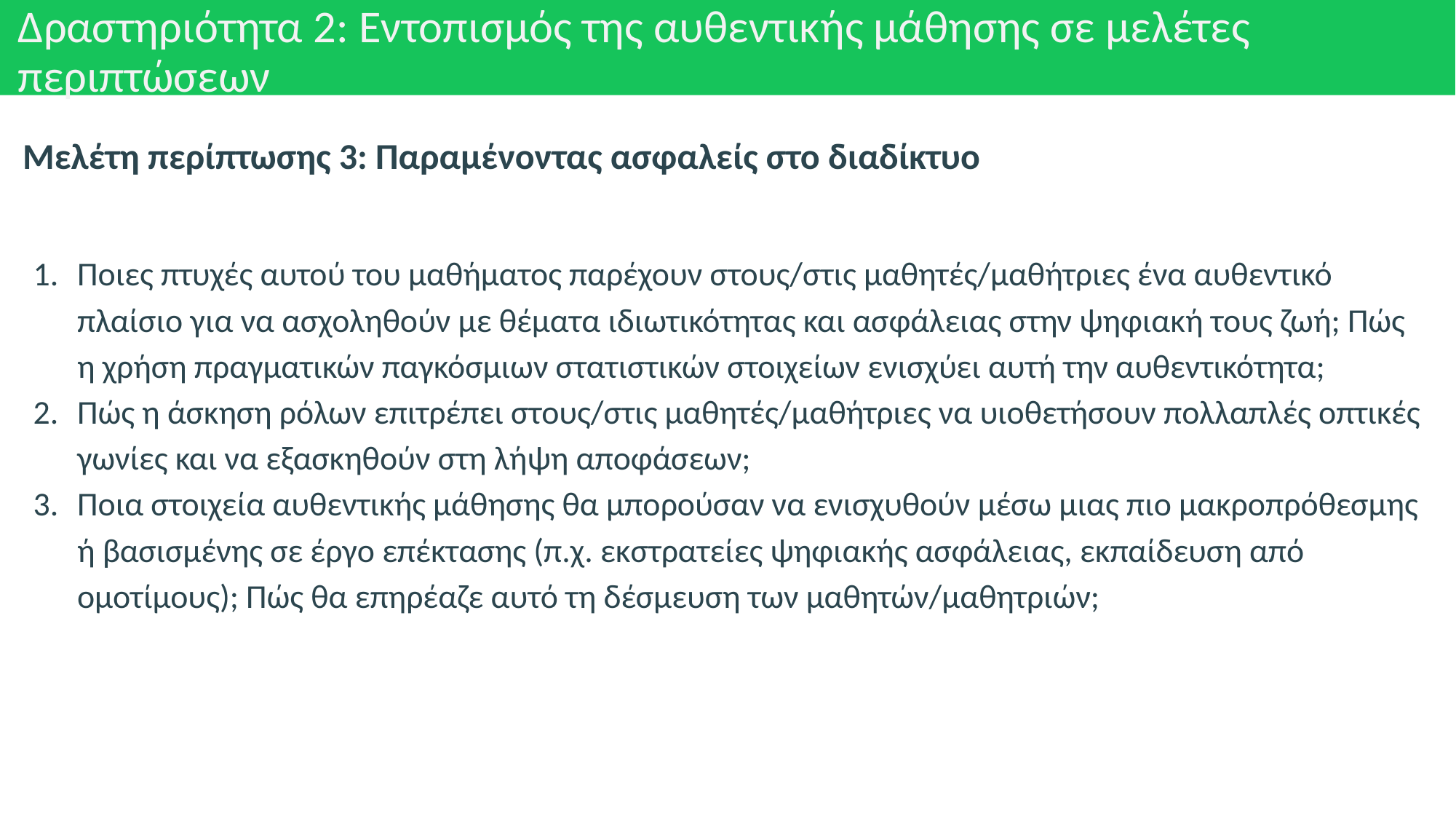

# Δραστηριότητα 2: Εντοπισμός της αυθεντικής μάθησης σε μελέτες περιπτώσεων
Μελέτη περίπτωσης 3: Παραμένοντας ασφαλείς στο διαδίκτυο

Ποιες πτυχές αυτού του μαθήματος παρέχουν στους/στις μαθητές/μαθήτριες ένα αυθεντικό πλαίσιο για να ασχοληθούν με θέματα ιδιωτικότητας και ασφάλειας στην ψηφιακή τους ζωή; Πώς η χρήση πραγματικών παγκόσμιων στατιστικών στοιχείων ενισχύει αυτή την αυθεντικότητα;
Πώς η άσκηση ρόλων επιτρέπει στους/στις μαθητές/μαθήτριες να υιοθετήσουν πολλαπλές οπτικές γωνίες και να εξασκηθούν στη λήψη αποφάσεων;
Ποια στοιχεία αυθεντικής μάθησης θα μπορούσαν να ενισχυθούν μέσω μιας πιο μακροπρόθεσμης ή βασισμένης σε έργο επέκτασης (π.χ. εκστρατείες ψηφιακής ασφάλειας, εκπαίδευση από ομοτίμους); Πώς θα επηρέαζε αυτό τη δέσμευση των μαθητών/μαθητριών;